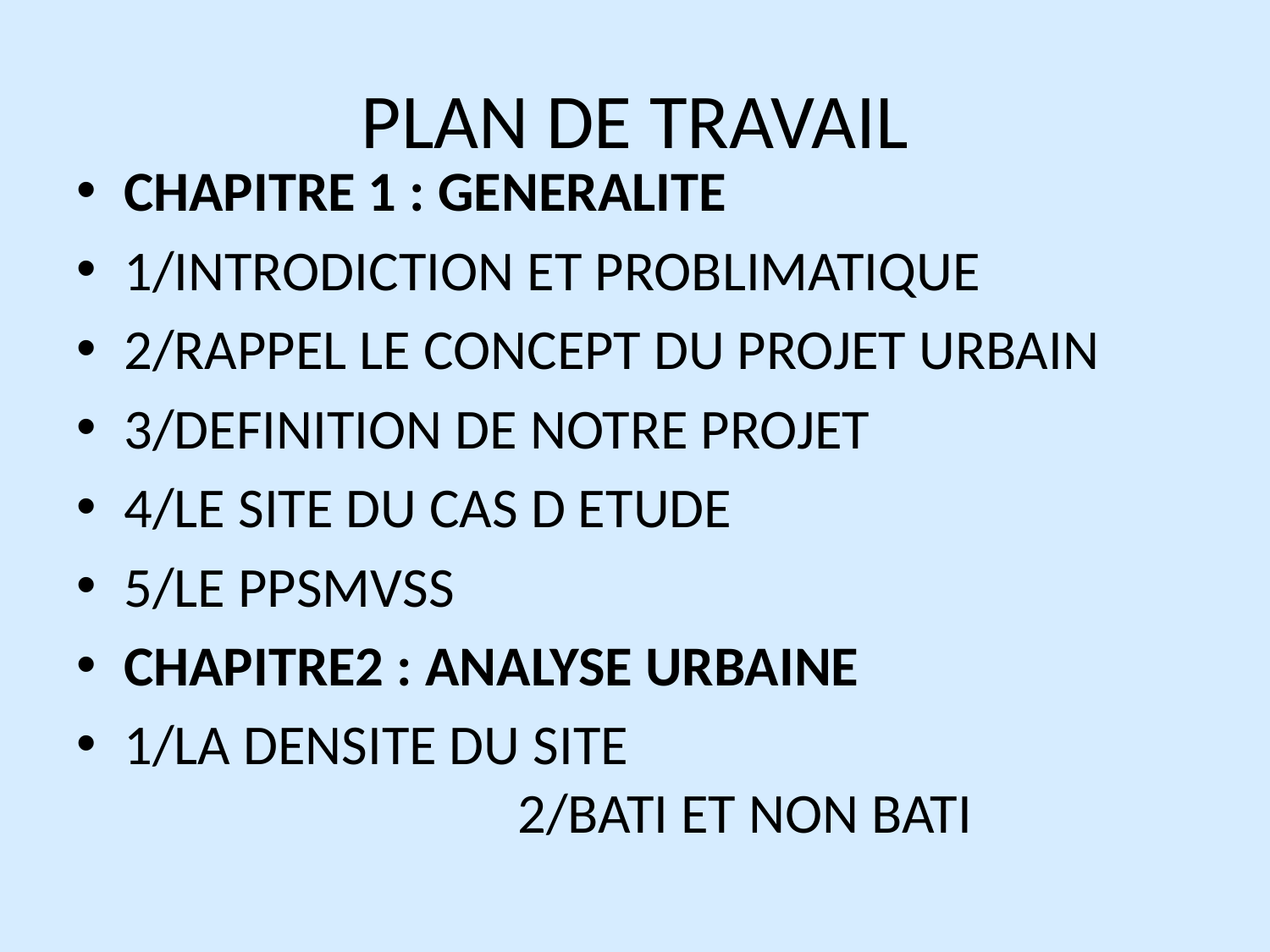

# PLAN DE TRAVAIL
CHAPITRE 1 : GENERALITE
1/INTRODICTION ET PROBLIMATIQUE
2/RAPPEL LE CONCEPT DU PROJET URBAIN
3/DEFINITION DE NOTRE PROJET
4/LE SITE DU CAS D ETUDE
5/LE PPSMVSS
CHAPITRE2 : ANALYSE URBAINE
1/LA DENSITE DU SITE                                                                            2/BATI ET NON BATI